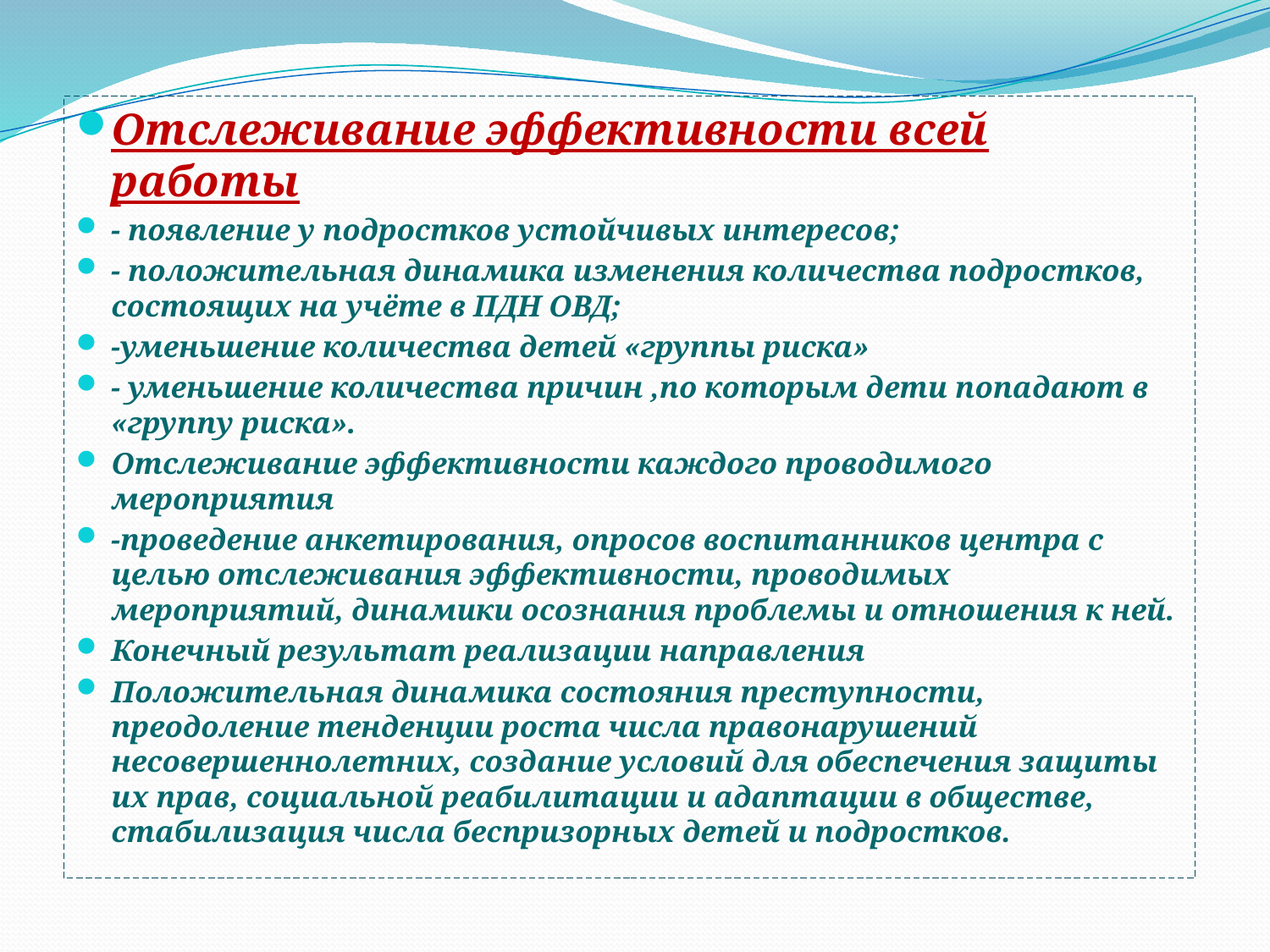

Отслеживание эффективности всей работы
- появление у подростков устойчивых интересов;
- положительная динамика изменения количества подростков, состоящих на учёте в ПДН ОВД;
-уменьшение количества детей «группы риска»
- уменьшение количества причин ,по которым дети попадают в «группу риска».
Отслеживание эффективности каждого проводимого мероприятия
-проведение анкетирования, опросов воспитанников центра с целью отслеживания эффективности, проводимых мероприятий, динамики осознания проблемы и отношения к ней.
Конечный результат реализации направления
Положительная динамика состояния преступности, преодоление тенденции роста числа правонарушений несовершеннолетних, создание условий для обеспечения защиты их прав, социальной реабилитации и адаптации в обществе, стабилизация числа беспризорных детей и подростков.

#